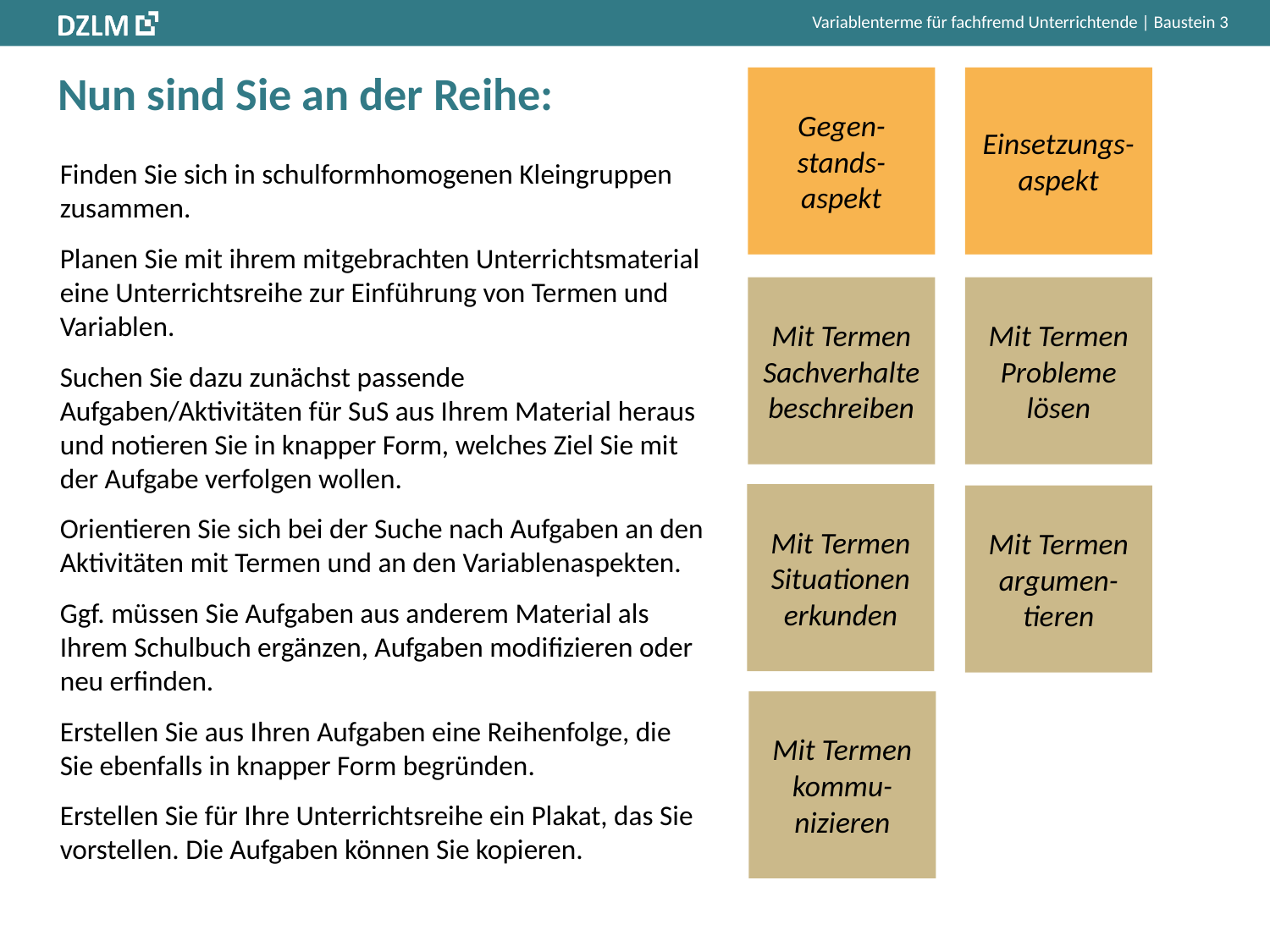

# Nun sind Sie an der Reihe:
Gegen-stands-aspekt
Einsetzungs-aspekt
Finden Sie sich in schulformhomogenen Kleingruppen zusammen.
Planen Sie mit ihrem mitgebrachten Unterrichtsmaterial eine Unterrichtsreihe zur Einführung von Termen und Variablen.
Suchen Sie dazu zunächst passende Aufgaben/Aktivitäten für SuS aus Ihrem Material heraus und notieren Sie in knapper Form, welches Ziel Sie mit der Aufgabe verfolgen wollen.
Orientieren Sie sich bei der Suche nach Aufgaben an den Aktivitäten mit Termen und an den Variablenaspekten.
Ggf. müssen Sie Aufgaben aus anderem Material als Ihrem Schulbuch ergänzen, Aufgaben modifizieren oder neu erfinden.
Erstellen Sie aus Ihren Aufgaben eine Reihenfolge, die Sie ebenfalls in knapper Form begründen.
Erstellen Sie für Ihre Unterrichtsreihe ein Plakat, das Sie vorstellen. Die Aufgaben können Sie kopieren.
Mit Termen Sachverhalte beschreiben
Mit Termen Probleme lösen
Mit Termen Situationen erkunden
Mit Termen argumen-tieren
Mit Termen kommu-nizieren